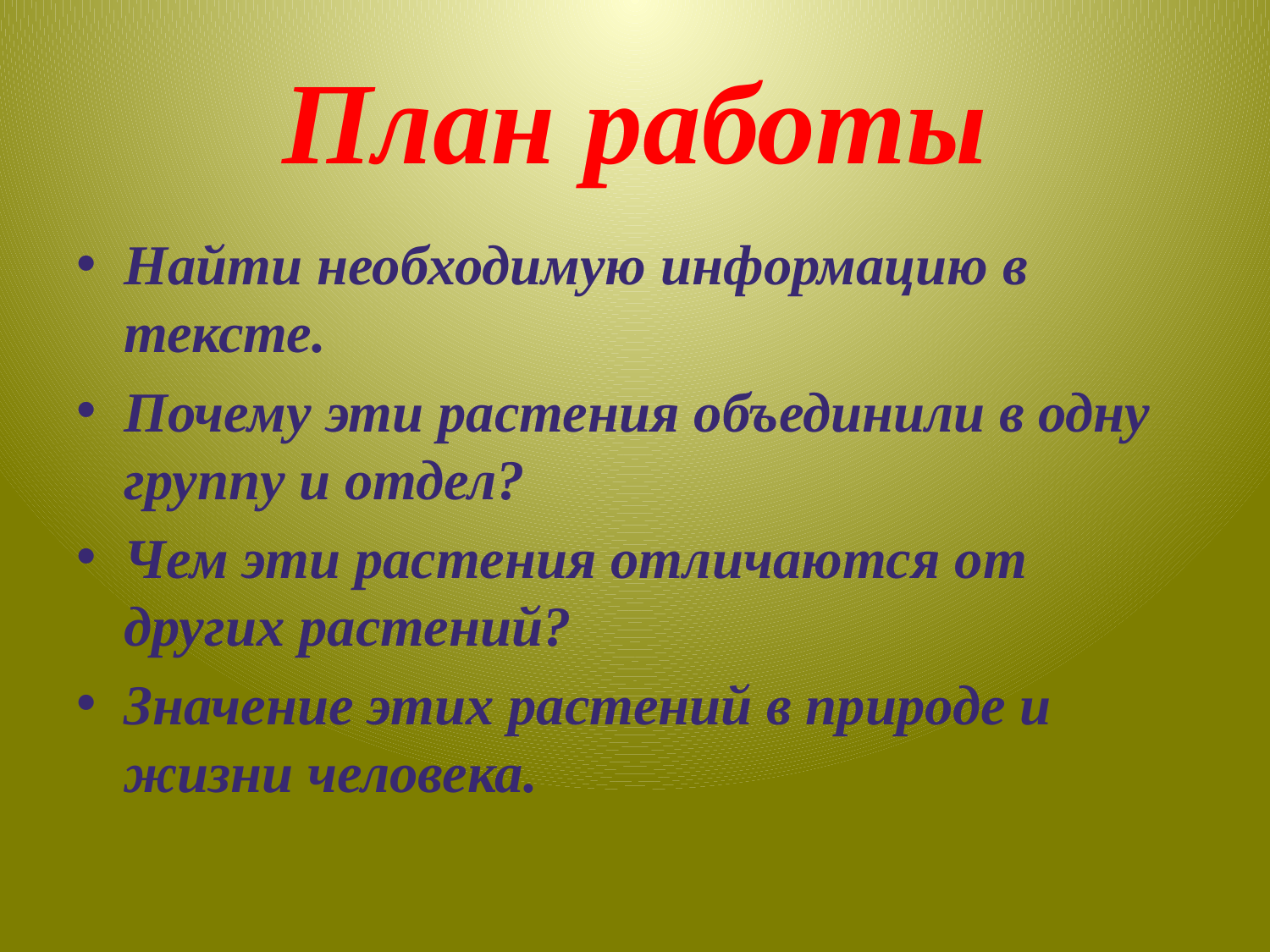

# План работы
Найти необходимую информацию в тексте.
Почему эти растения объединили в одну группу и отдел?
Чем эти растения отличаются от других растений?
Значение этих растений в природе и жизни человека.